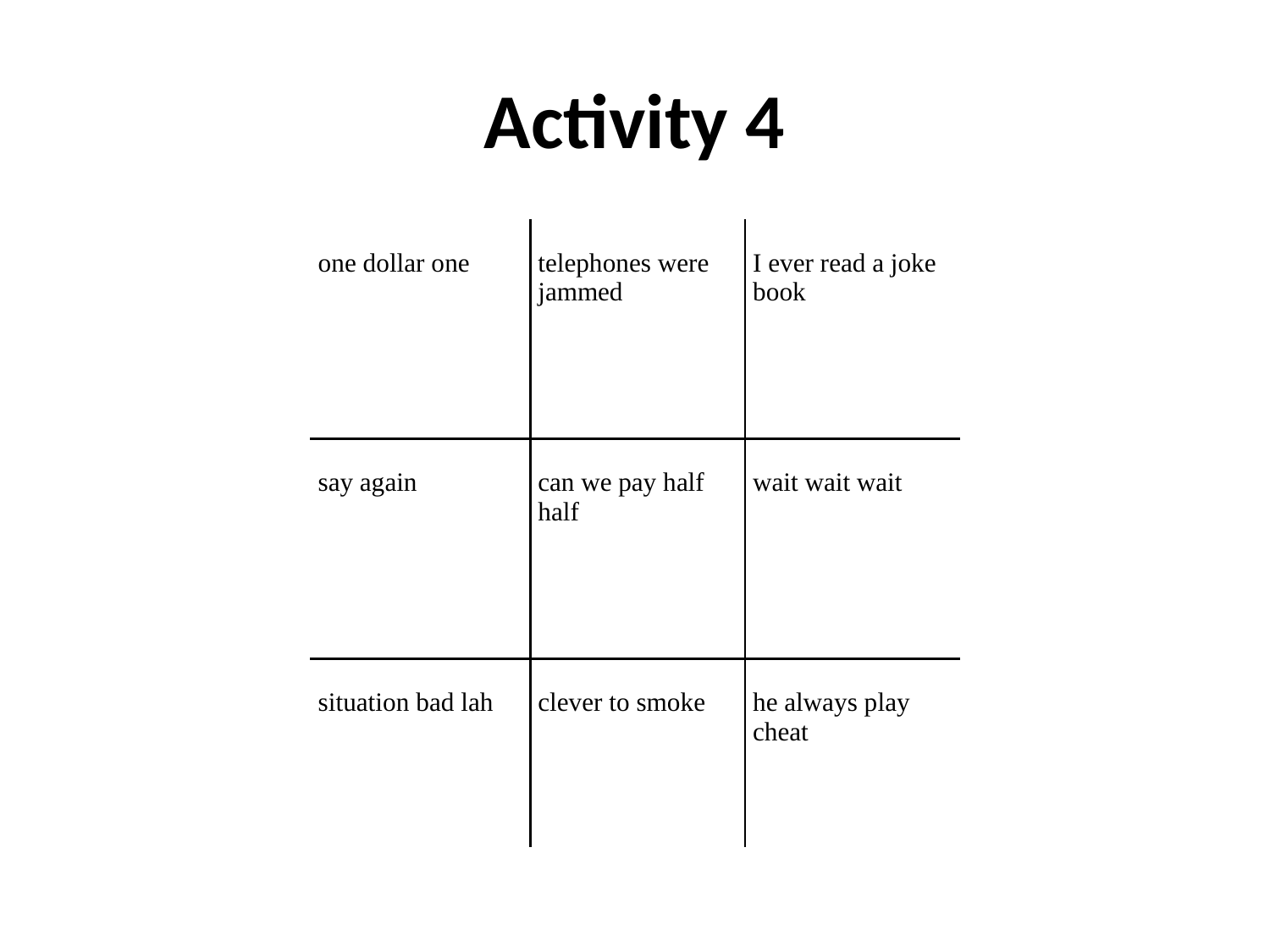

# Activity 4
| one dollar one | telephones were jammed | I ever read a joke book |
| --- | --- | --- |
| say again | can we pay half half | wait wait wait |
| situation bad lah | clever to smoke | he always play cheat |